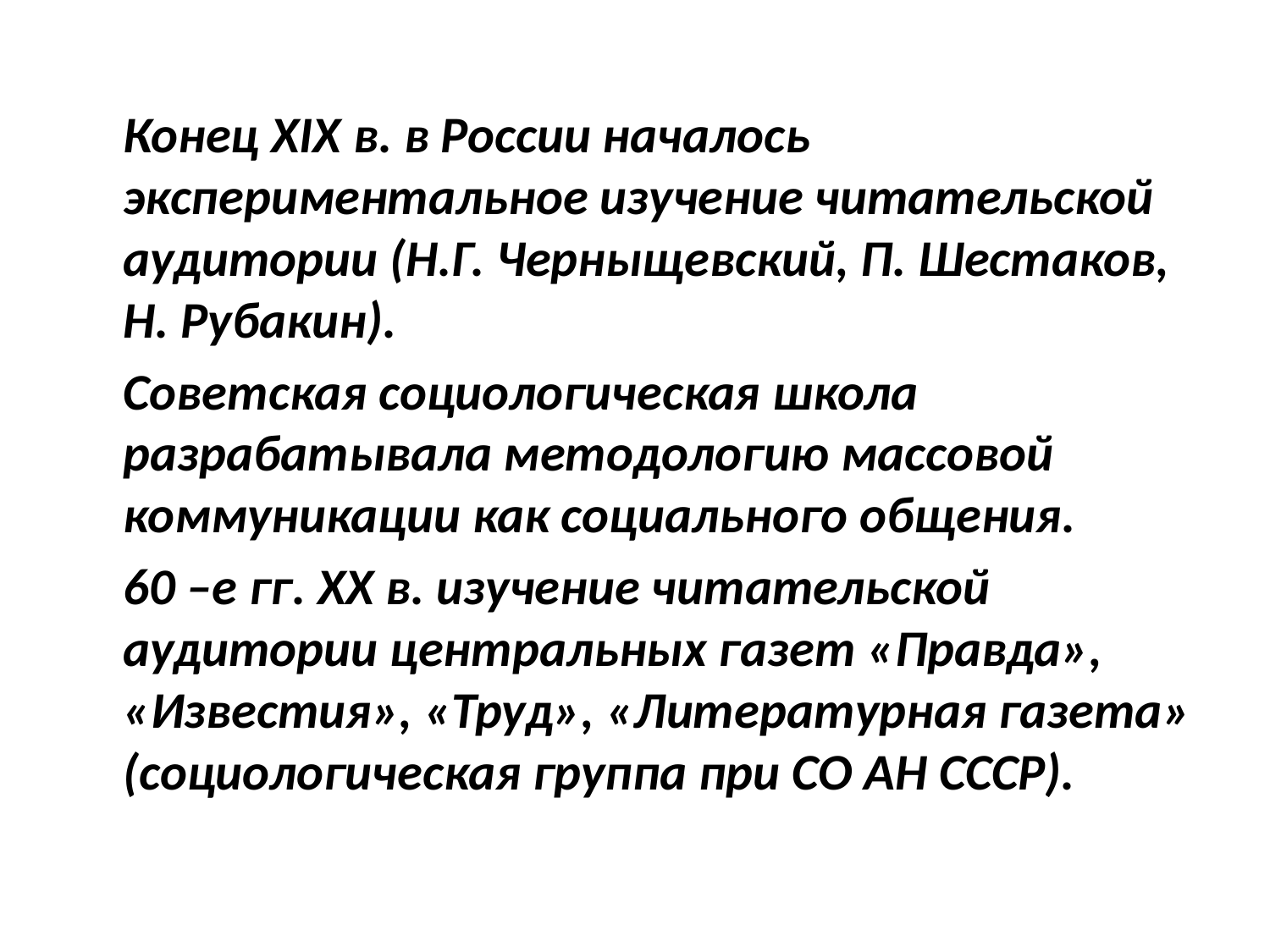

Конец XIX в. в России началось экспериментальное изучение читательской аудитории (Н.Г. Черныщевский, П. Шестаков, Н. Рубакин).
	Советская социологическая школа разрабатывала методологию массовой коммуникации как социального общения.
	60 –е гг. XX в. изучение читательской аудитории центральных газет «Правда», «Известия», «Труд», «Литературная газета» (социологическая группа при СО АН СССР).